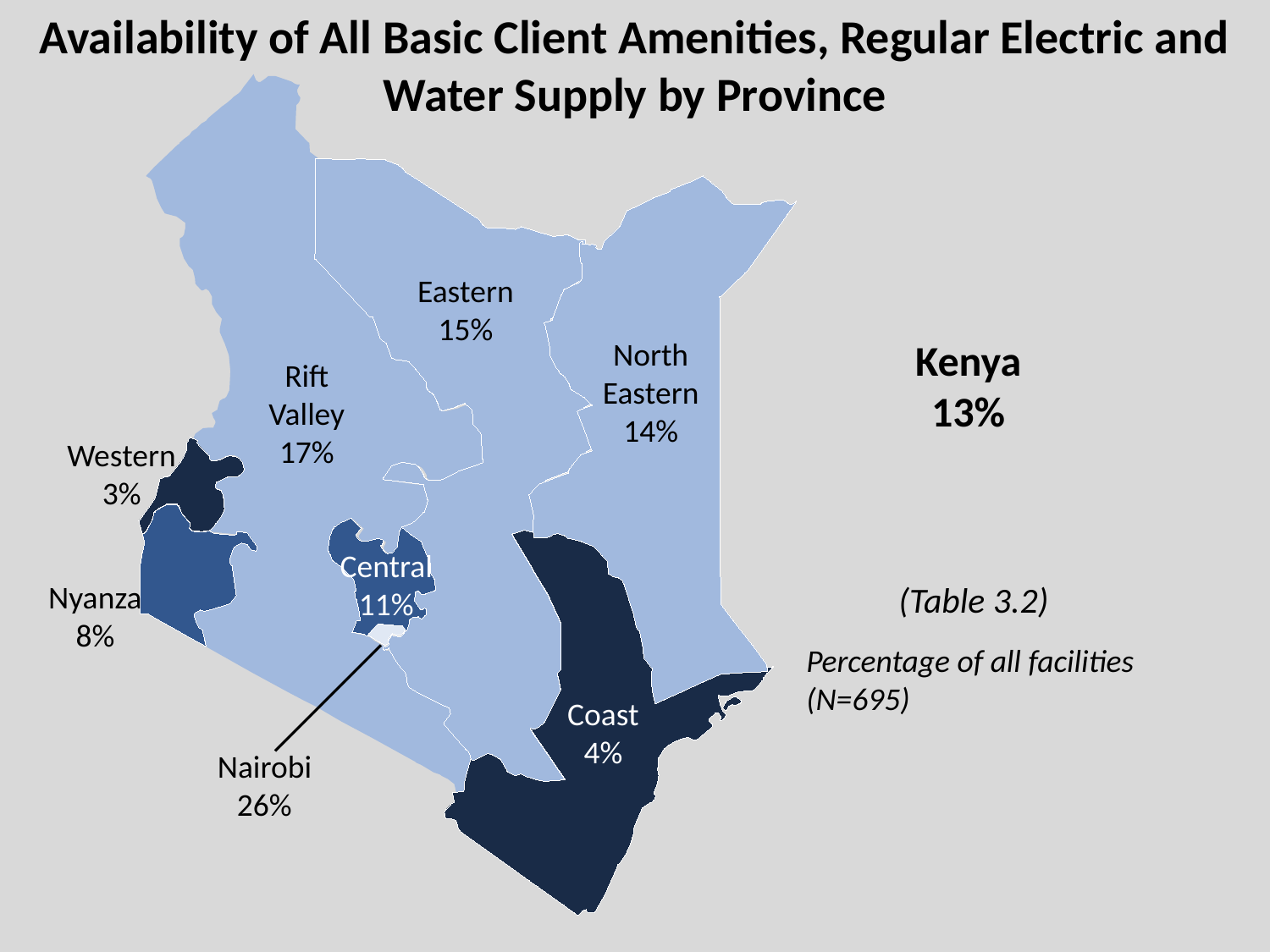

# Availability of All Basic Client Amenities, Regular Electric and Water Supply by Province

Eastern
15%
North Eastern
14%
Kenya
13%
Rift Valley
17%
Western
3%
Central
11%
Nyanza
8%
(Table 3.2)
Percentage of all facilities
(N=695)
Coast
4%
Nairobi
26%